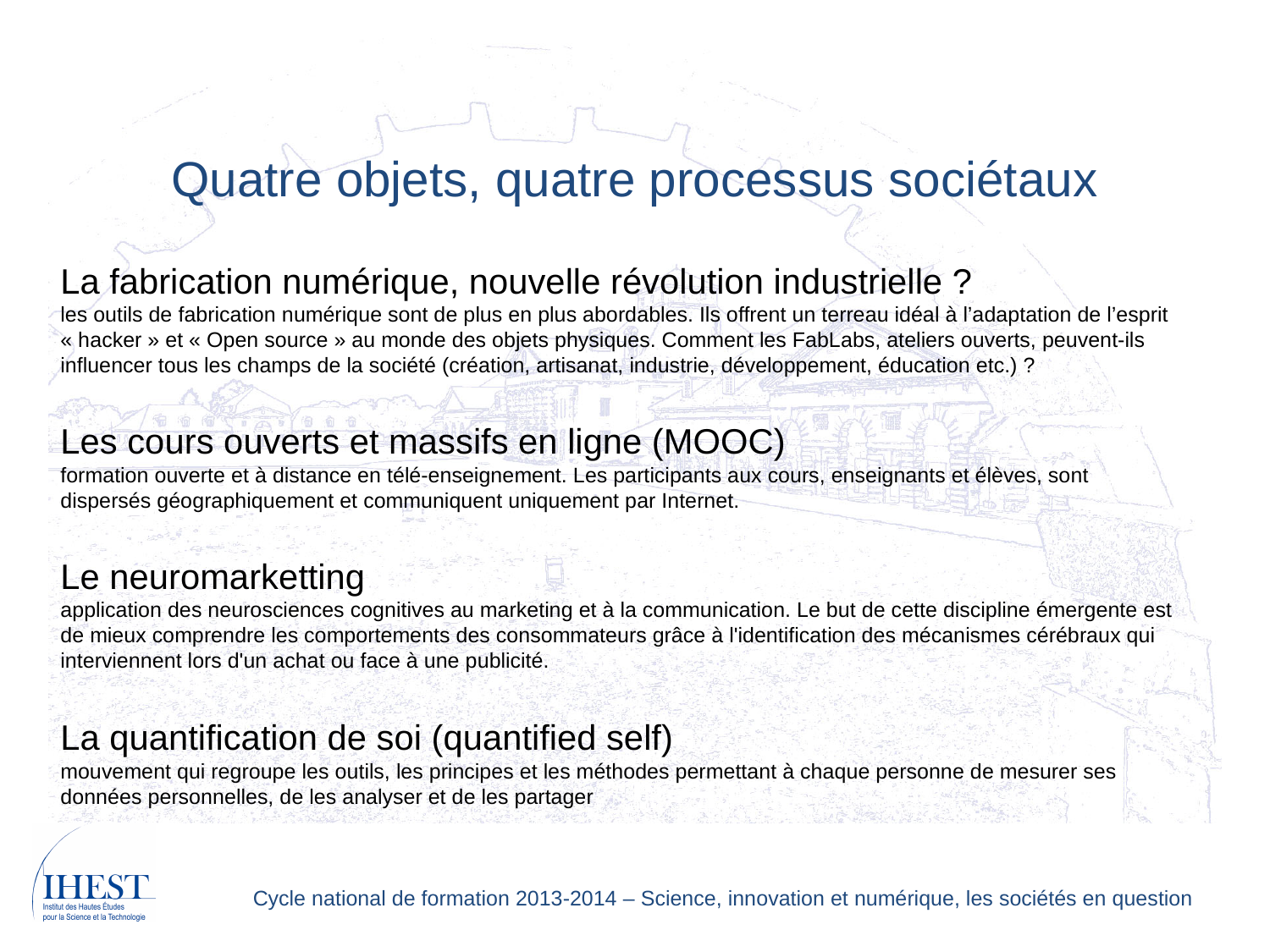

Quatre objets, quatre processus sociétaux
La fabrication numérique, nouvelle révolution industrielle ?
les outils de fabrication numérique sont de plus en plus abordables. Ils offrent un terreau idéal à l’adaptation de l’esprit « hacker » et « Open source » au monde des objets physiques. Comment les FabLabs, ateliers ouverts, peuvent-ils influencer tous les champs de la société (création, artisanat, industrie, développement, éducation etc.) ?
Les cours ouverts et massifs en ligne (MOOC)
formation ouverte et à distance en télé-enseignement. Les participants aux cours, enseignants et élèves, sont dispersés géographiquement et communiquent uniquement par Internet.
Le neuromarketting
application des neurosciences cognitives au marketing et à la communication. Le but de cette discipline émergente est de mieux comprendre les comportements des consommateurs grâce à l'identification des mécanismes cérébraux qui interviennent lors d'un achat ou face à une publicité.
La quantification de soi (quantified self)
mouvement qui regroupe les outils, les principes et les méthodes permettant à chaque personne de mesurer ses données personnelles, de les analyser et de les partager